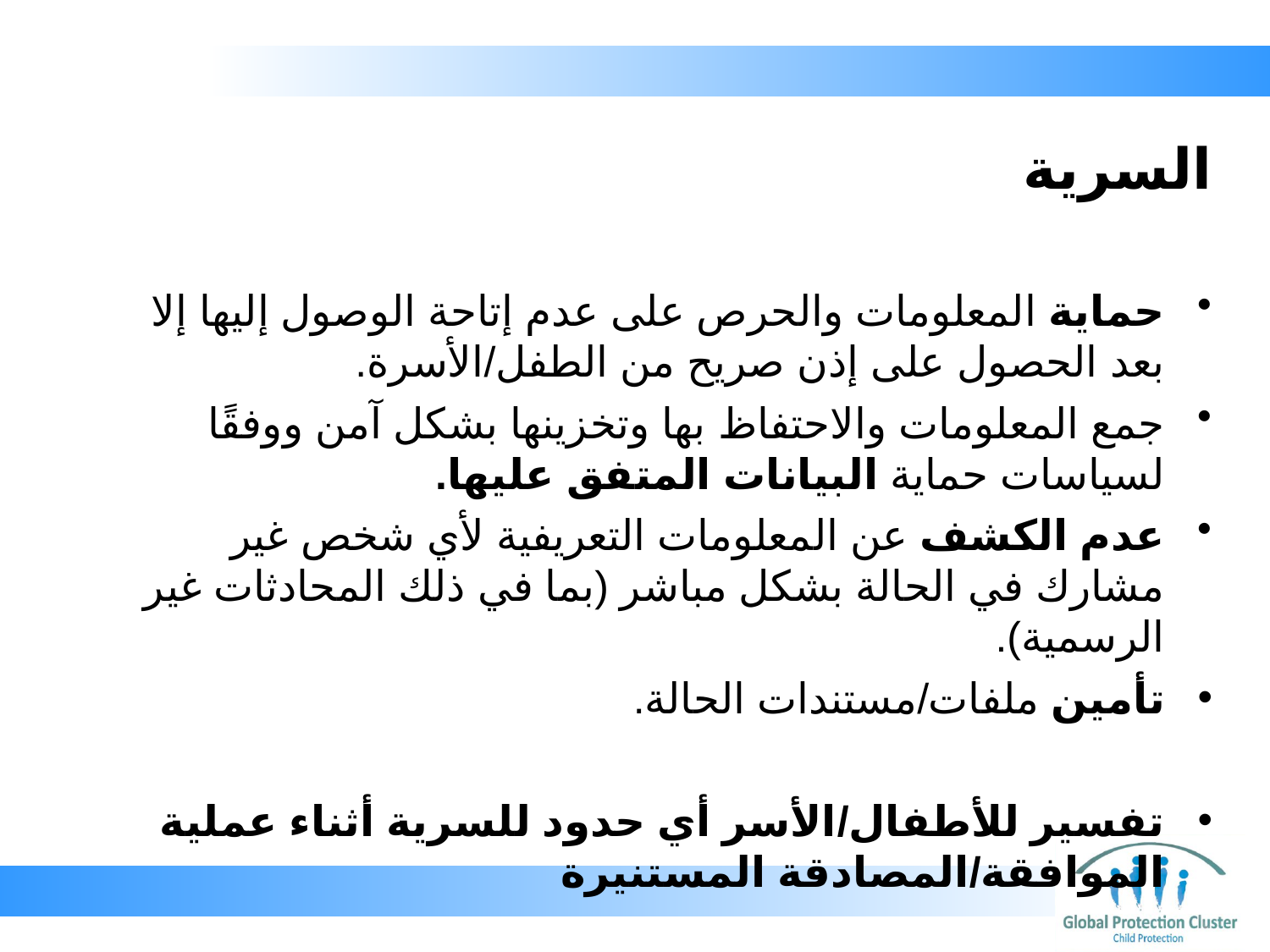

# السرية

حماية المعلومات والحرص على عدم إتاحة الوصول إليها إلا بعد الحصول على إذن صريح من الطفل/الأسرة.
جمع المعلومات والاحتفاظ بها وتخزينها بشكل آمن ووفقًا لسياسات حماية البيانات المتفق عليها.
عدم الكشف عن المعلومات التعريفية لأي شخص غير مشارك في الحالة بشكل مباشر (بما في ذلك المحادثات غير الرسمية).
تأمين ملفات/مستندات الحالة.

تفسير للأطفال/الأسر أي حدود للسرية أثناء عملية الموافقة/المصادقة المستنيرة